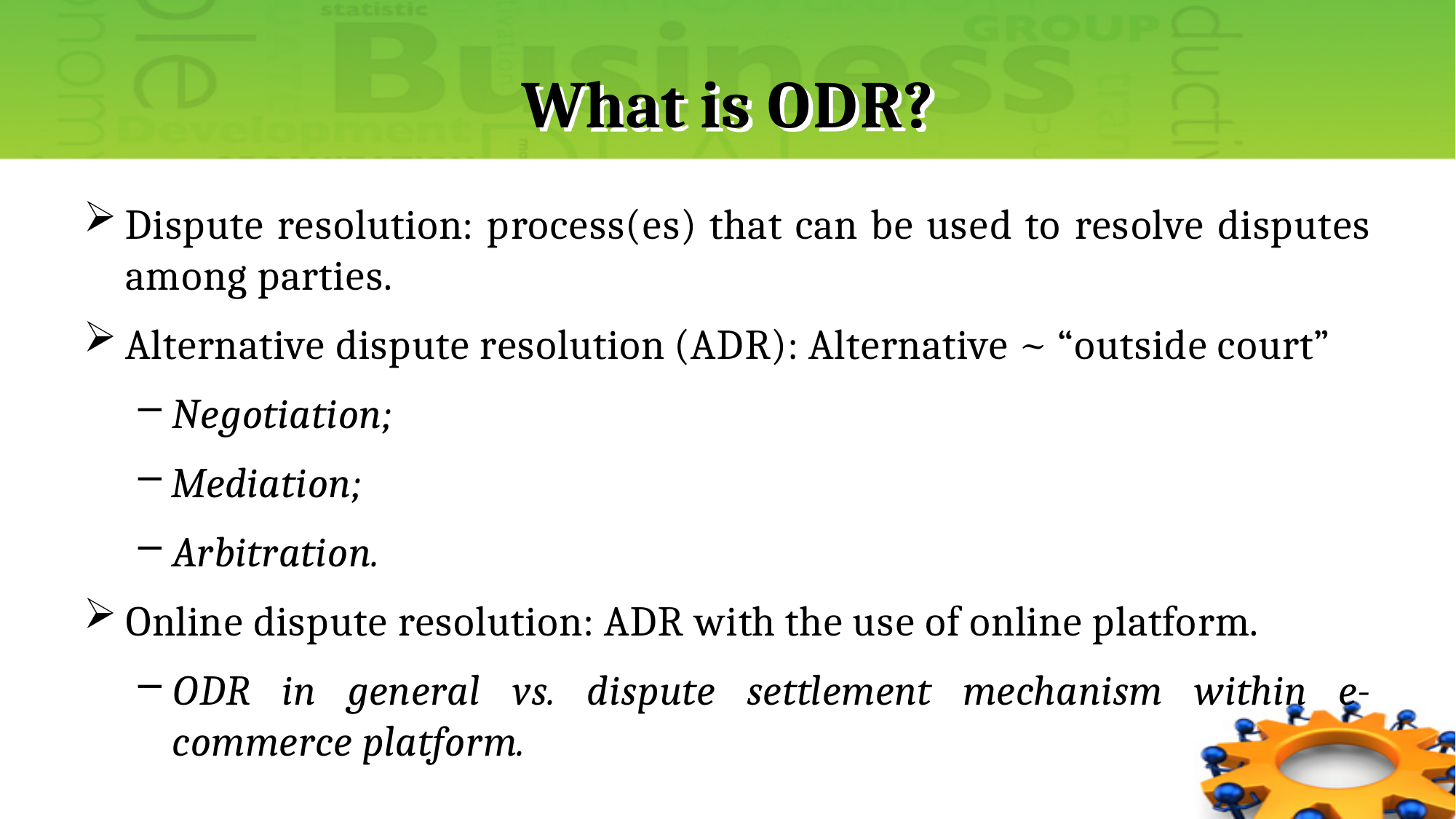

# What is ODR?
Dispute resolution: process(es) that can be used to resolve disputes among parties.
Alternative dispute resolution (ADR): Alternative ~ “outside court”
Negotiation;
Mediation;
Arbitration.
Online dispute resolution: ADR with the use of online platform.
ODR in general vs. dispute settlement mechanism within e-commerce platform.